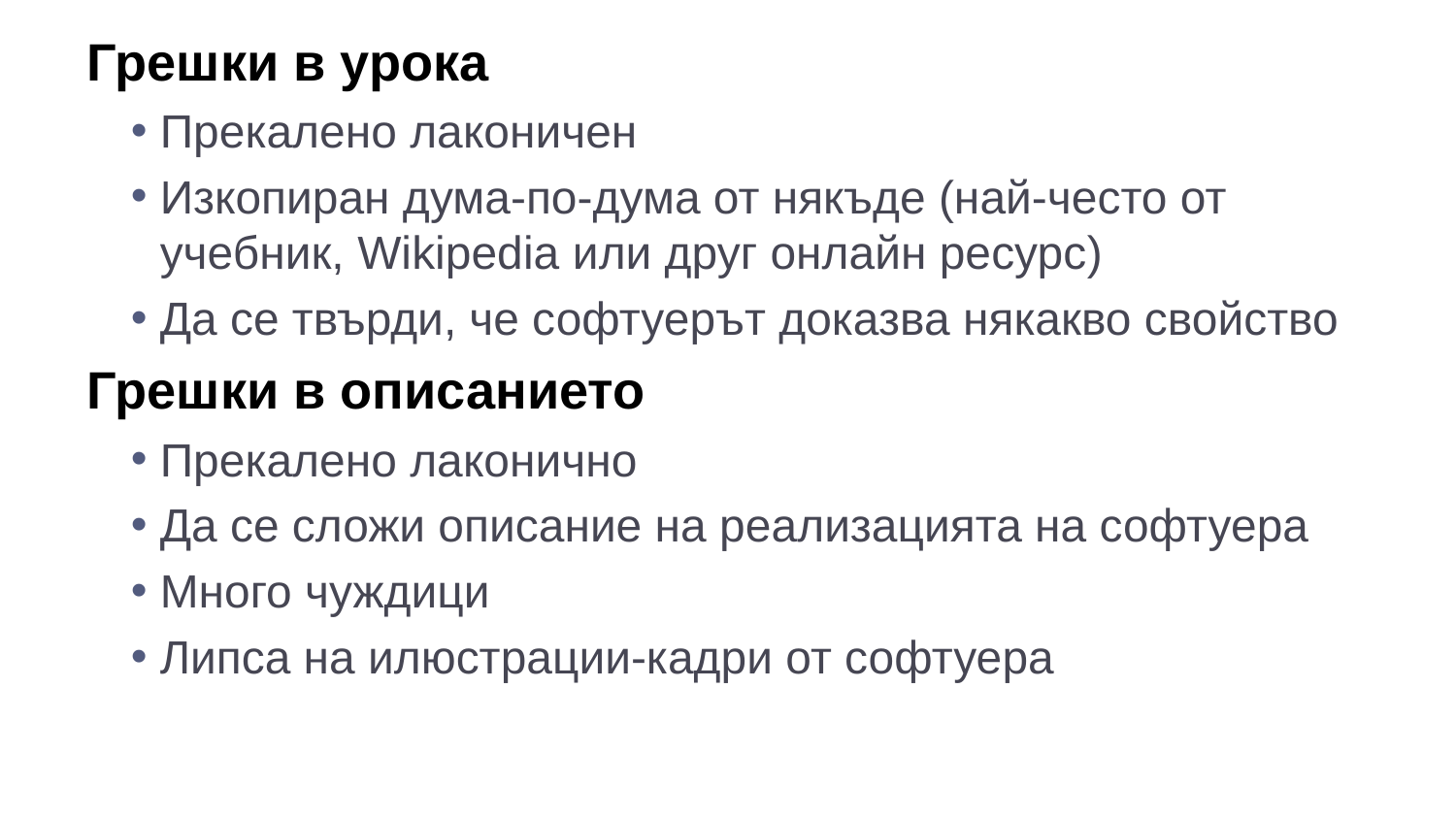

Грешки в урока
Прекалено лаконичен
Изкопиран дума-по-дума от някъде (най-често от учебник, Wikipedia или друг онлайн ресурс)
Да се твърди, че софтуерът доказва някакво свойство
Грешки в описанието
Прекалено лаконично
Да се сложи описание на реализацията на софтуера
Много чуждици
Липса на илюстрации-кадри от софтуера